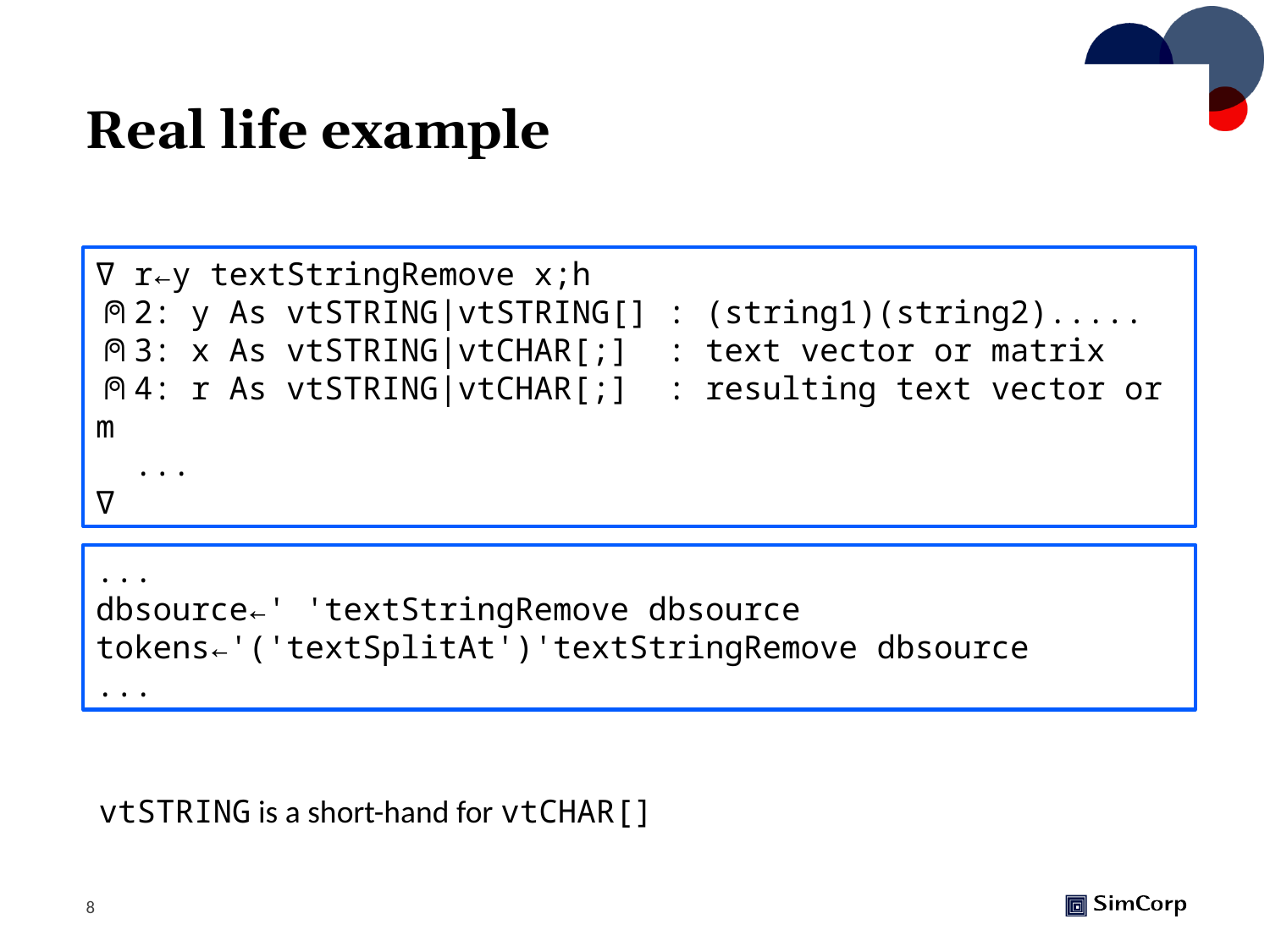

# Real life example
∇ r←y textStringRemove x;h
⍝2: y As vtSTRING|vtSTRING[] : (string1)(string2).....
⍝3: x As vtSTRING|vtCHAR[;]  : text vector or matrix
⍝4: r As vtSTRING|vtCHAR[;]  : resulting text vector or m
  ...
∇
...
dbsource←' 'textStringRemove dbsource
tokens←'('textSplitAt')'textStringRemove dbsource
...
vtSTRING is a short-hand for vtCHAR[]
8